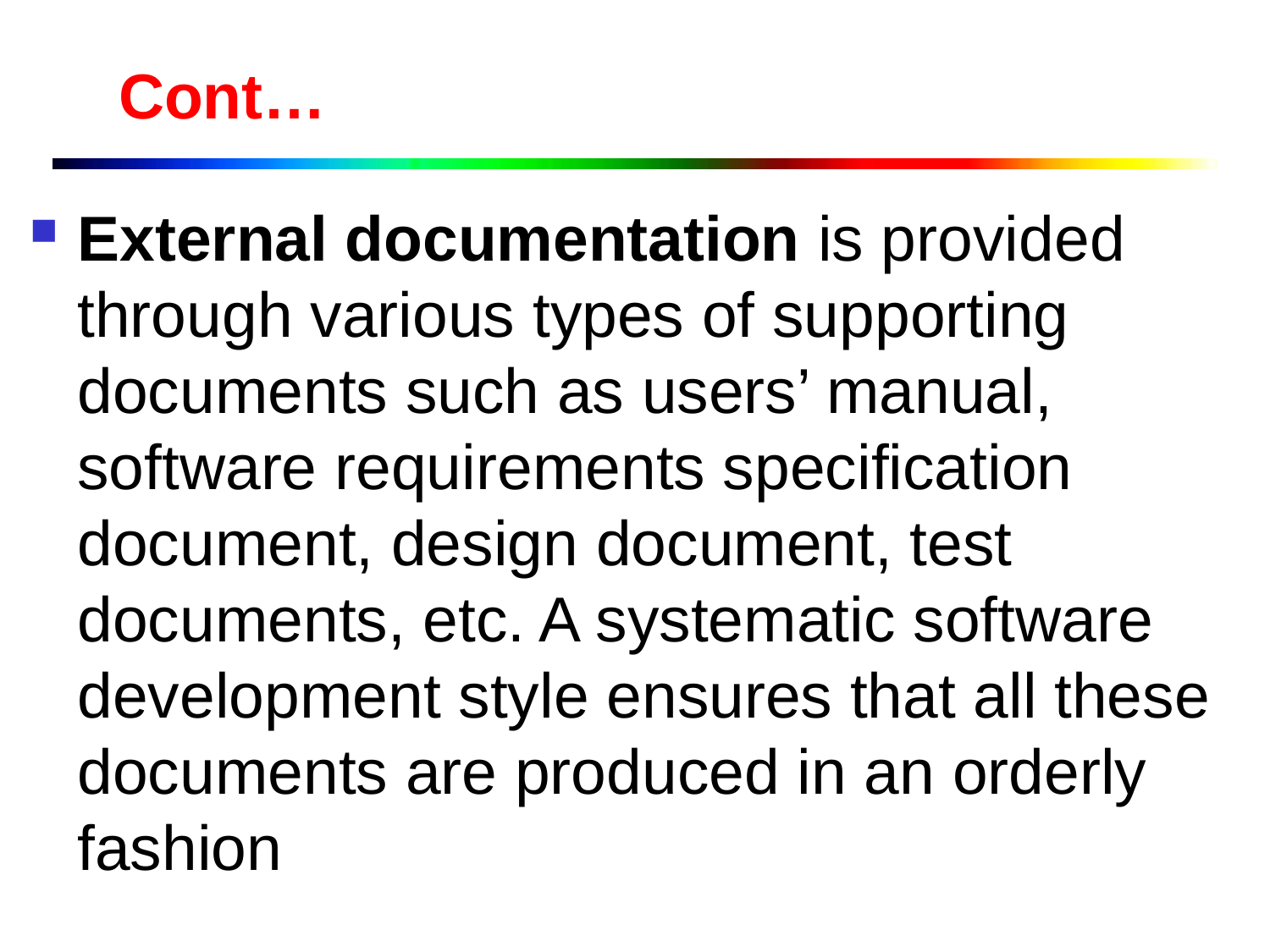

# Cont…
External documentation is provided through various types of supporting documents such as users’ manual, software requirements specification document, design document, test documents, etc. A systematic software development style ensures that all these documents are produced in an orderly fashion